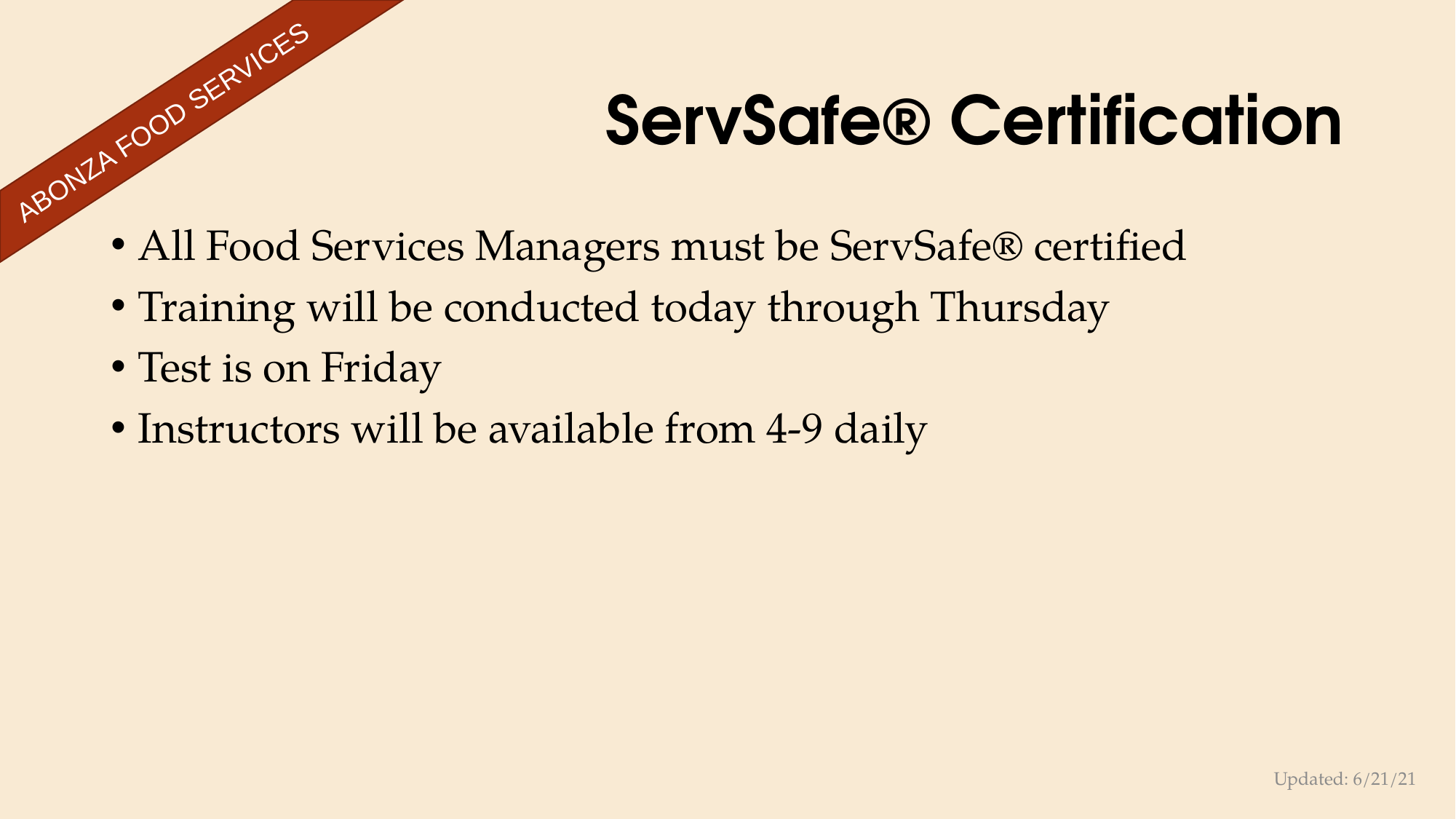

# ServSafe® Certification
    ABONZA FOOD SERVICES
All Food Services Managers must be ServSafe® certified
Training will be conducted today through Thursday
Test is on Friday
Instructors will be available from 4-9 daily
Updated: 6/21/21